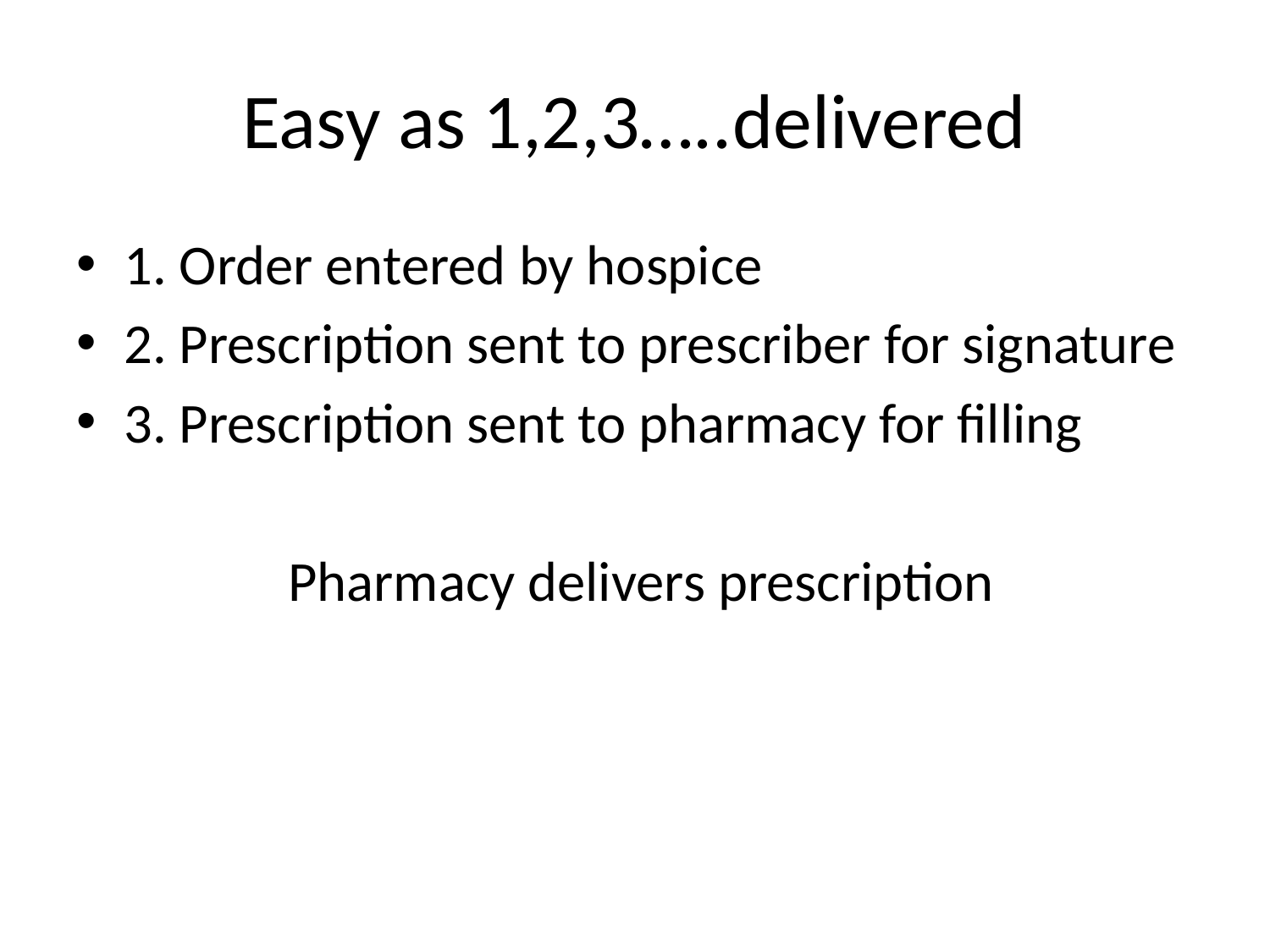

# Easy as 1,2,3…..delivered
1. Order entered by hospice
2. Prescription sent to prescriber for signature
3. Prescription sent to pharmacy for filling

 Pharmacy delivers prescription